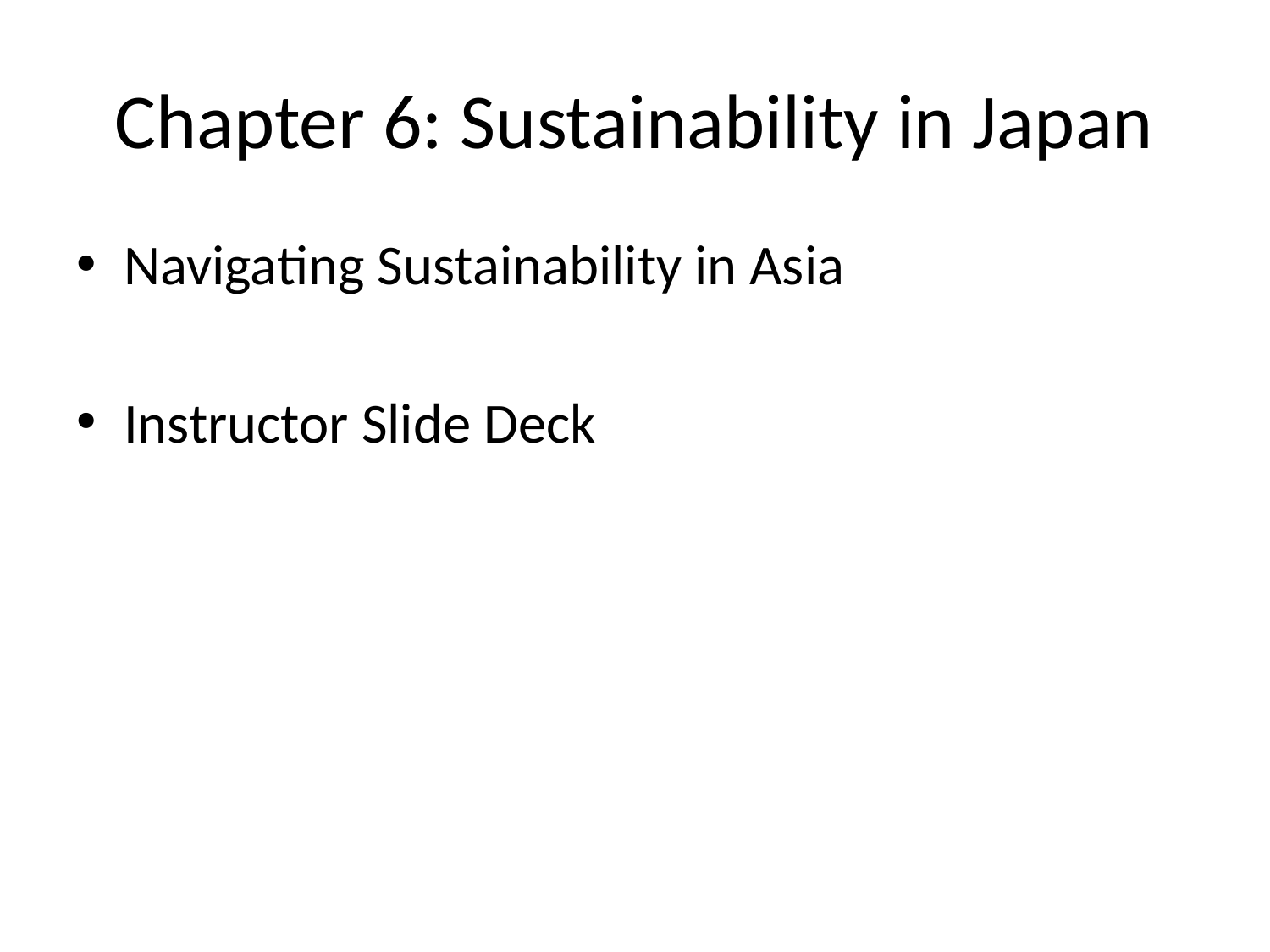

# Chapter 6: Sustainability in Japan
Navigating Sustainability in Asia

Instructor Slide Deck